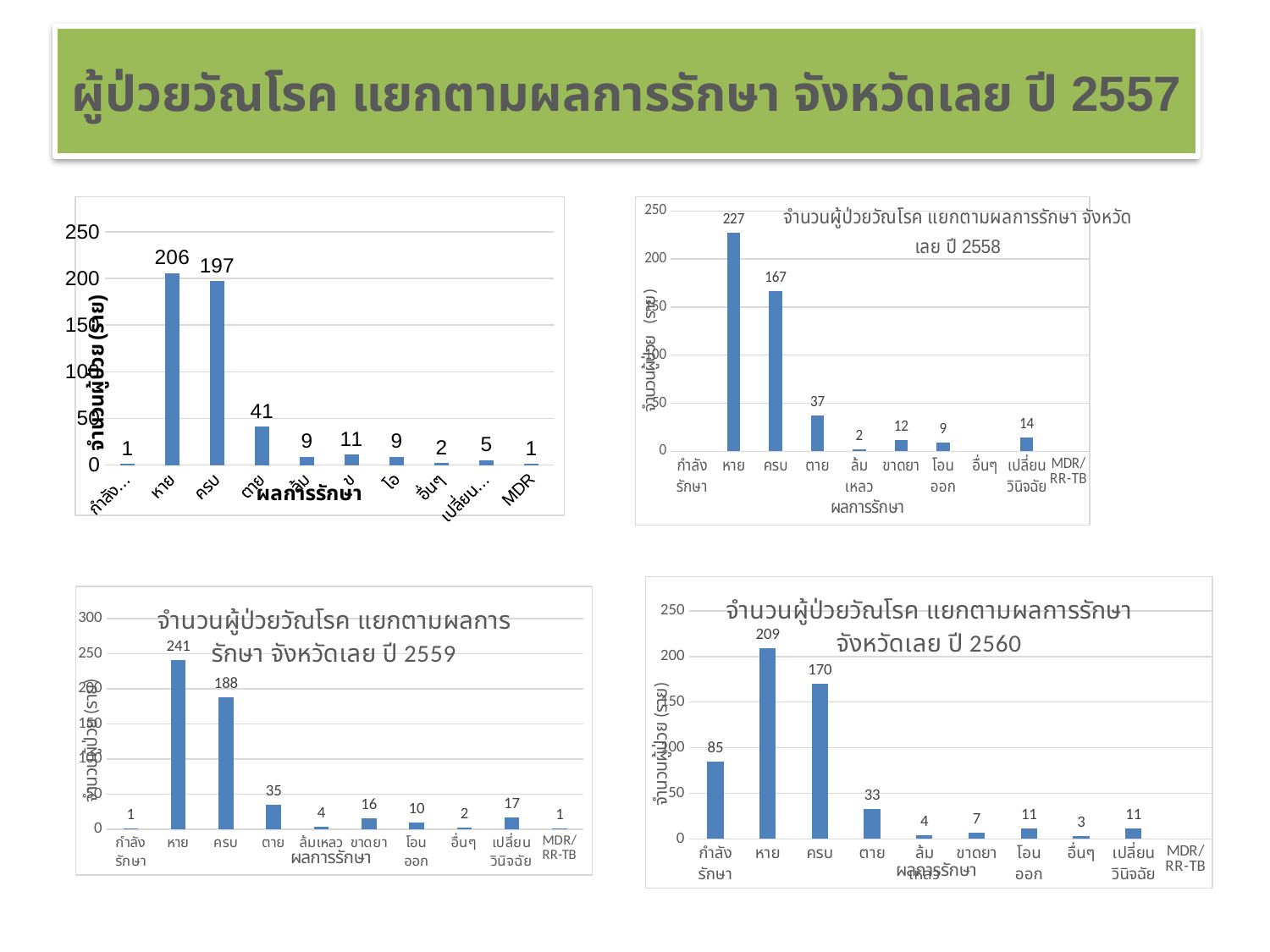

# ผู้ป่วยวัณโรค แยกตามผลการรักษา จังหวัดเลย ปี 2557

### Chart

| Category | ปี57 |
|---|---|
| กำลังรักษา | 1.0 |
| หาย | 206.0 |
| ครบ | 197.0 |
| ตาย | 41.0 |
| ล้มเหลว | 9.0 |
| ขาดยา | 11.0 |
| โอนออก | 9.0 |
| อื่นๆ | 2.0 |
| เปลี่ยนวินิจฉัย | 5.0 |
| MDR/RR-TB | 1.0 |

### Chart: จำนวนผู้ป่วยวัณโรค แยกตามผลการรักษา จังหวัดเลย ปี 2558

| Category |  |
|---|---|
| กำลังรักษา | None |
| หาย | 227.0 |
| ครบ | 167.0 |
| ตาย | 37.0 |
| ล้มเหลว | 2.0 |
| ขาดยา | 12.0 |
| โอนออก | 9.0 |
| อื่นๆ | None |
| เปลี่ยนวินิจฉัย | 14.0 |
| MDR/RR-TB | None |

### Chart: จำนวนผู้ป่วยวัณโรค แยกตามผลการรักษา จังหวัดเลย ปี 2560

| Category |  |
|---|---|
| กำลังรักษา | 85.0 |
| หาย | 209.0 |
| ครบ | 170.0 |
| ตาย | 33.0 |
| ล้มเหลว | 4.0 |
| ขาดยา | 7.0 |
| โอนออก | 11.0 |
| อื่นๆ | 3.0 |
| เปลี่ยนวินิจฉัย | 11.0 |
| MDR/RR-TB | None |

### Chart: จำนวนผู้ป่วยวัณโรค แยกตามผลการรักษา จังหวัดเลย ปี 2559

| Category |  |
|---|---|
| กำลังรักษา | 1.0 |
| หาย | 241.0 |
| ครบ | 188.0 |
| ตาย | 35.0 |
| ล้มเหลว | 4.0 |
| ขาดยา | 16.0 |
| โอนออก | 10.0 |
| อื่นๆ | 2.0 |
| เปลี่ยนวินิจฉัย | 17.0 |
| MDR/RR-TB | 1.0 |